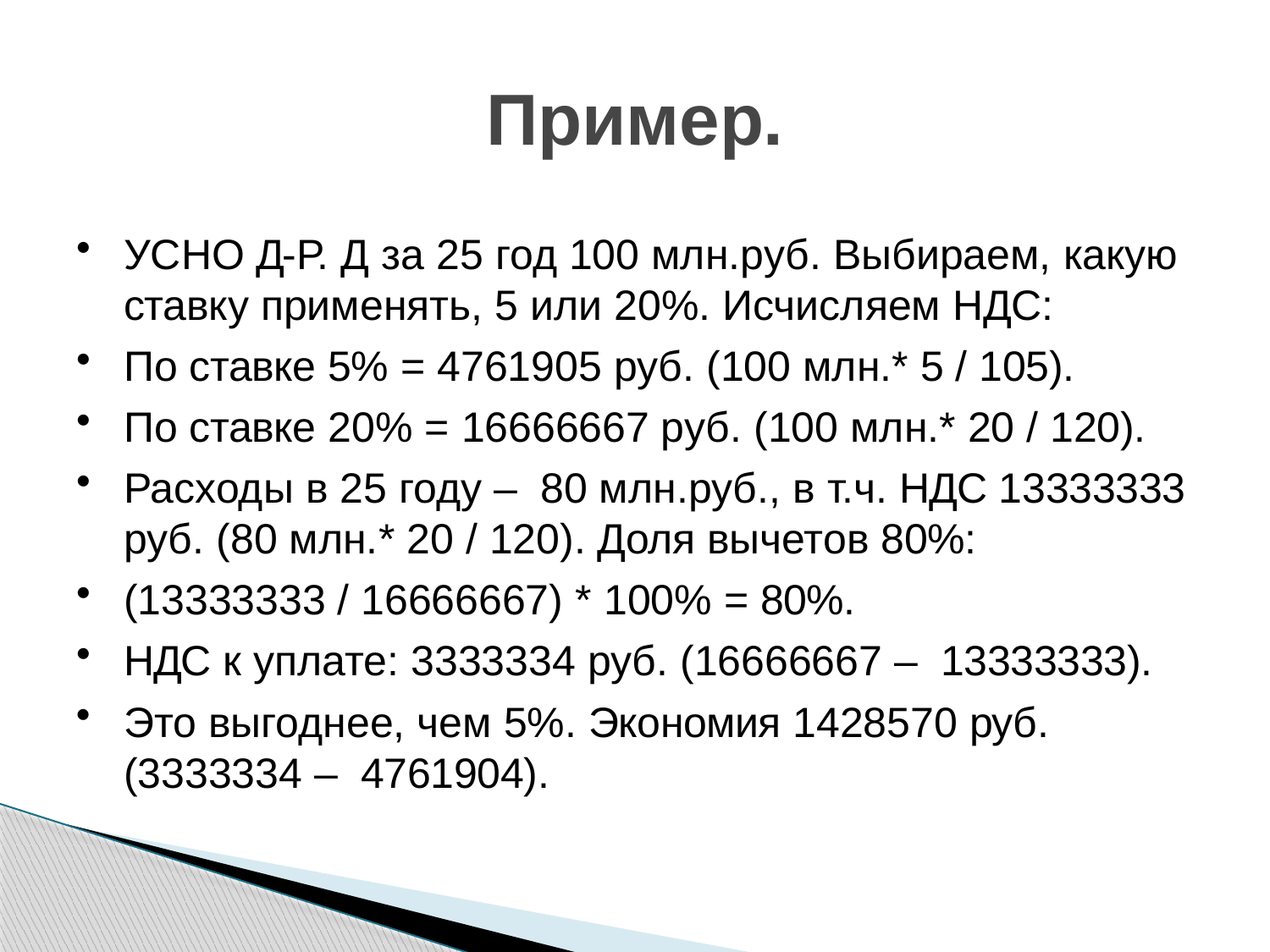

# Пример.
УСНО Д-Р. Д за 25 год 100 млн.руб. Выбираем, какую
ставку применять, 5 или 20%. Исчисляем НДС:
По ставке 5% = 4761905 руб. (100 млн.* 5 / 105).
По ставке 20% = 16666667 руб. (100 млн.* 20 / 120).
Расходы в 25 году – 80 млн.руб., в т.ч. НДС 13333333
руб. (80 млн.* 20 / 120). Доля вычетов 80%:
(13333333 / 16666667) * 100% = 80%.
НДС к уплате: 3333334 руб. (16666667 – 13333333).
Это выгоднее, чем 5%. Экономия 1428570 руб. (3333334 – 4761904).